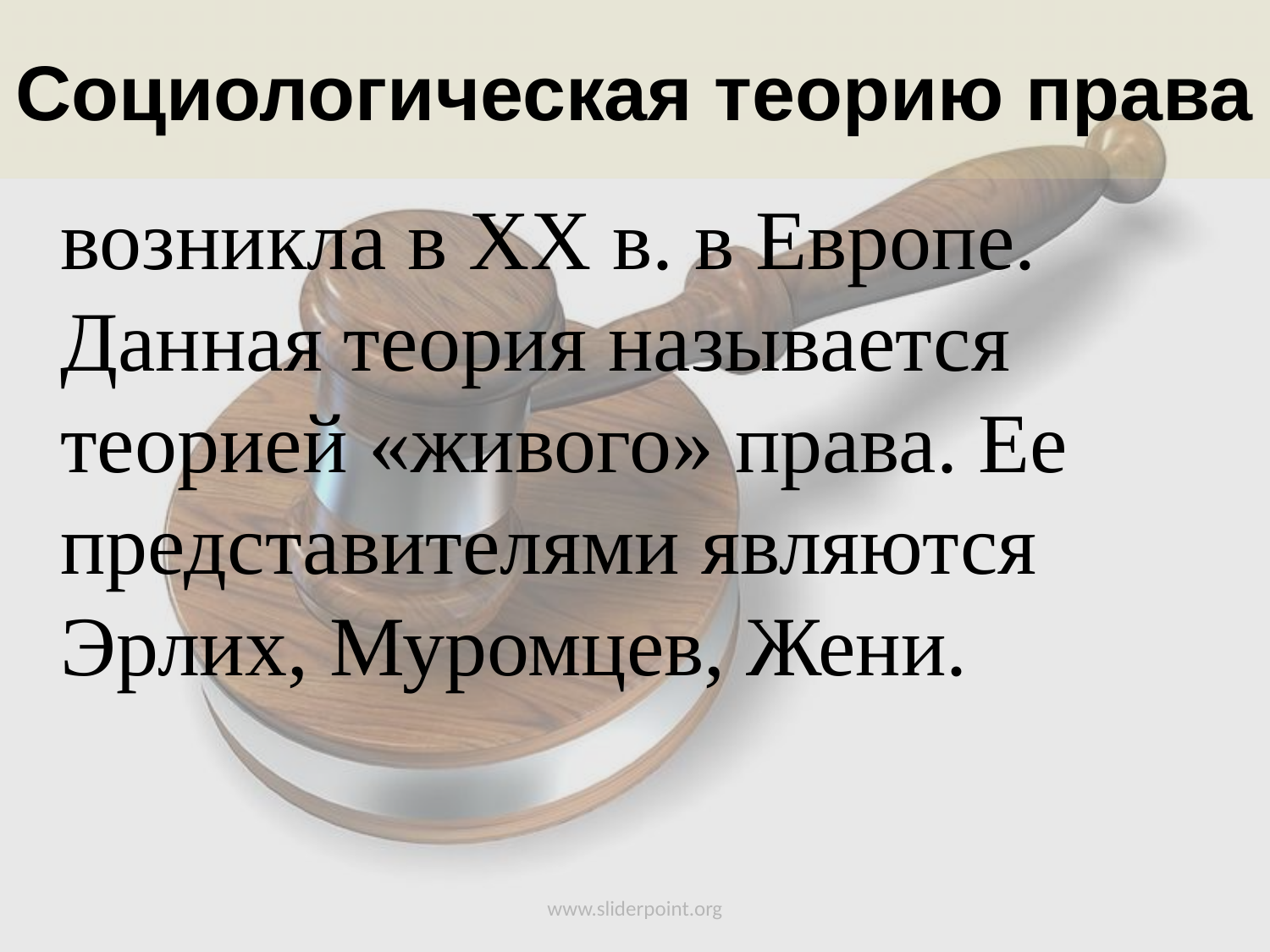

# Социологическая теорию права
	возникла в XX в. в Европе. Данная теория называется теорией «живого» права. Ее представителями являются Эрлих, Муромцев, Жени.
www.sliderpoint.org